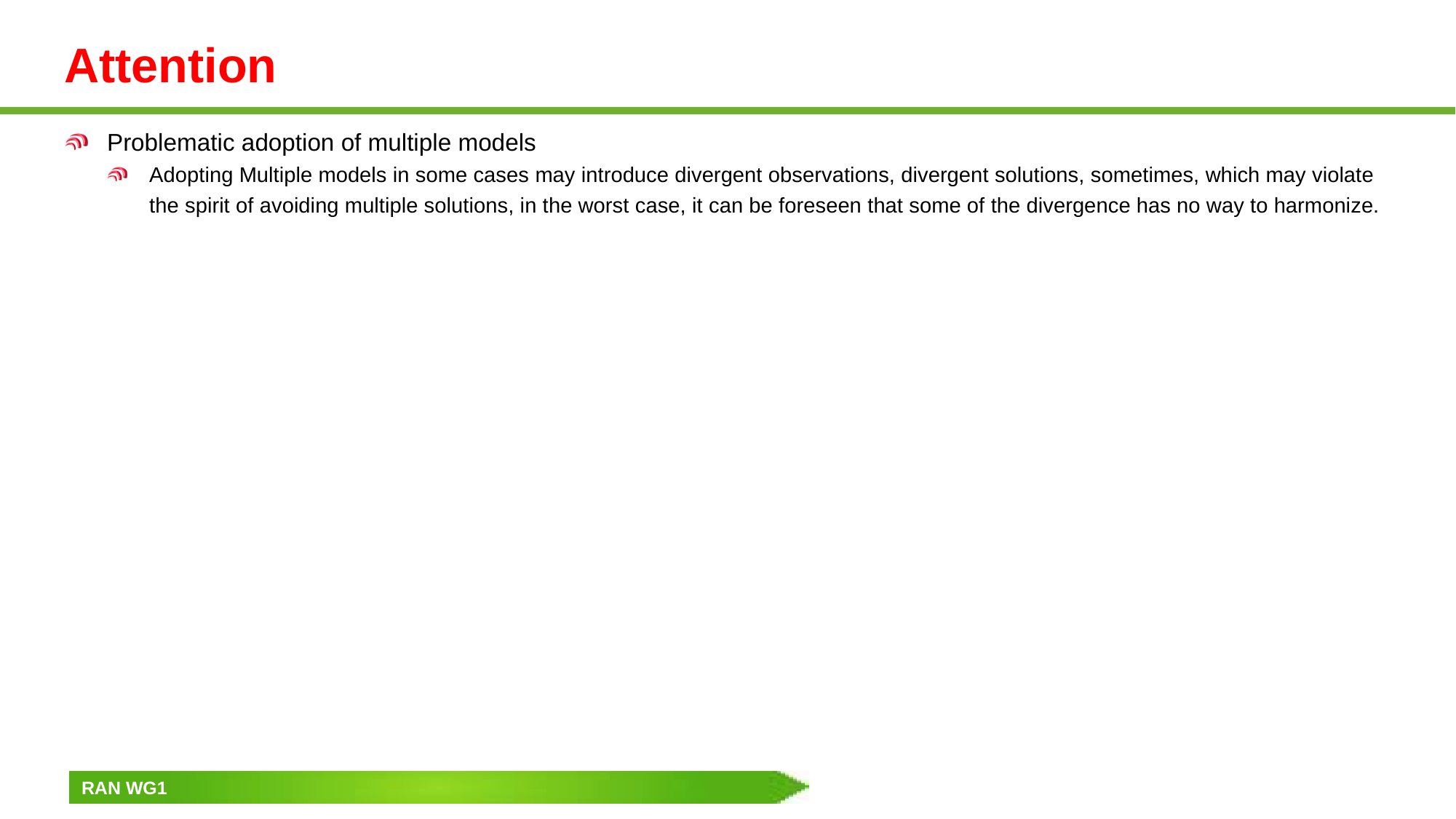

# Attention
Problematic adoption of multiple models
Adopting Multiple models in some cases may introduce divergent observations, divergent solutions, sometimes, which may violate the spirit of avoiding multiple solutions, in the worst case, it can be foreseen that some of the divergence has no way to harmonize.